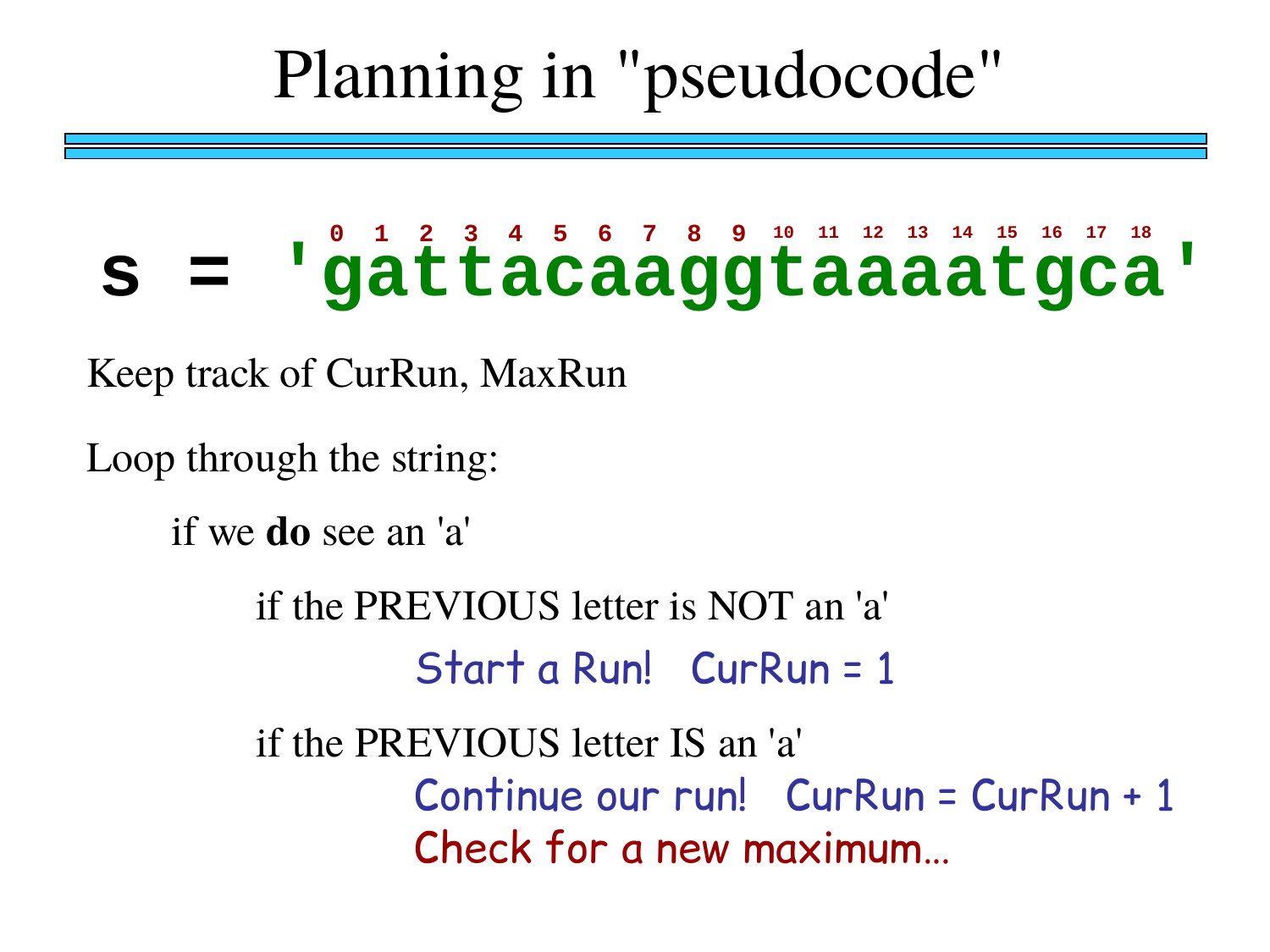

Planning in "pseudocode"

0
1
2
3
4
5
6
7
8
9
10
11
12
13
14
15
16
17
18
s = 'gattacaaggtaaaatgca'
Keep track of CurRun, MaxRun
Loop through the string:
if we do see an 'a'
if the PREVIOUS letter is NOT an 'a'
Start a Run!   CurRun = 1
if the PREVIOUS letter IS an 'a'
Continue our run!   CurRun = CurRun + 1
Check for a new maximum…